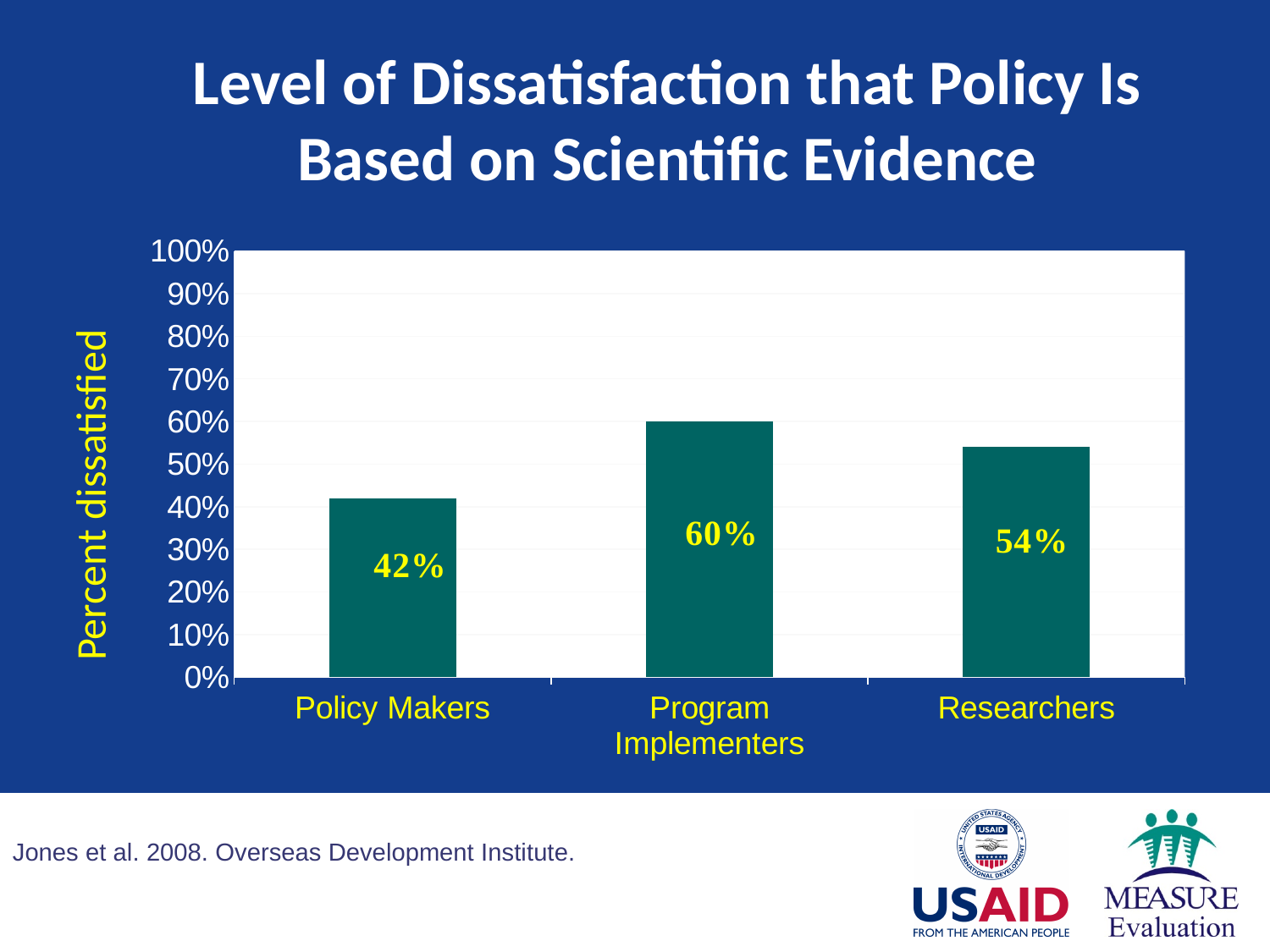

# Level of Dissatisfaction that Policy Is Based on Scientific Evidence

### Chart

| Category | Series 1 | Column1 | Column2 |
|---|---|---|---|
| Policy Makers | 0.4200000000000003 | None | None |
| Program Implementers | 0.6000000000000006 | None | None |
| Researchers | 0.54 | None | None |
Percent dissatisfied
Jones et al. 2008. Overseas Development Institute.